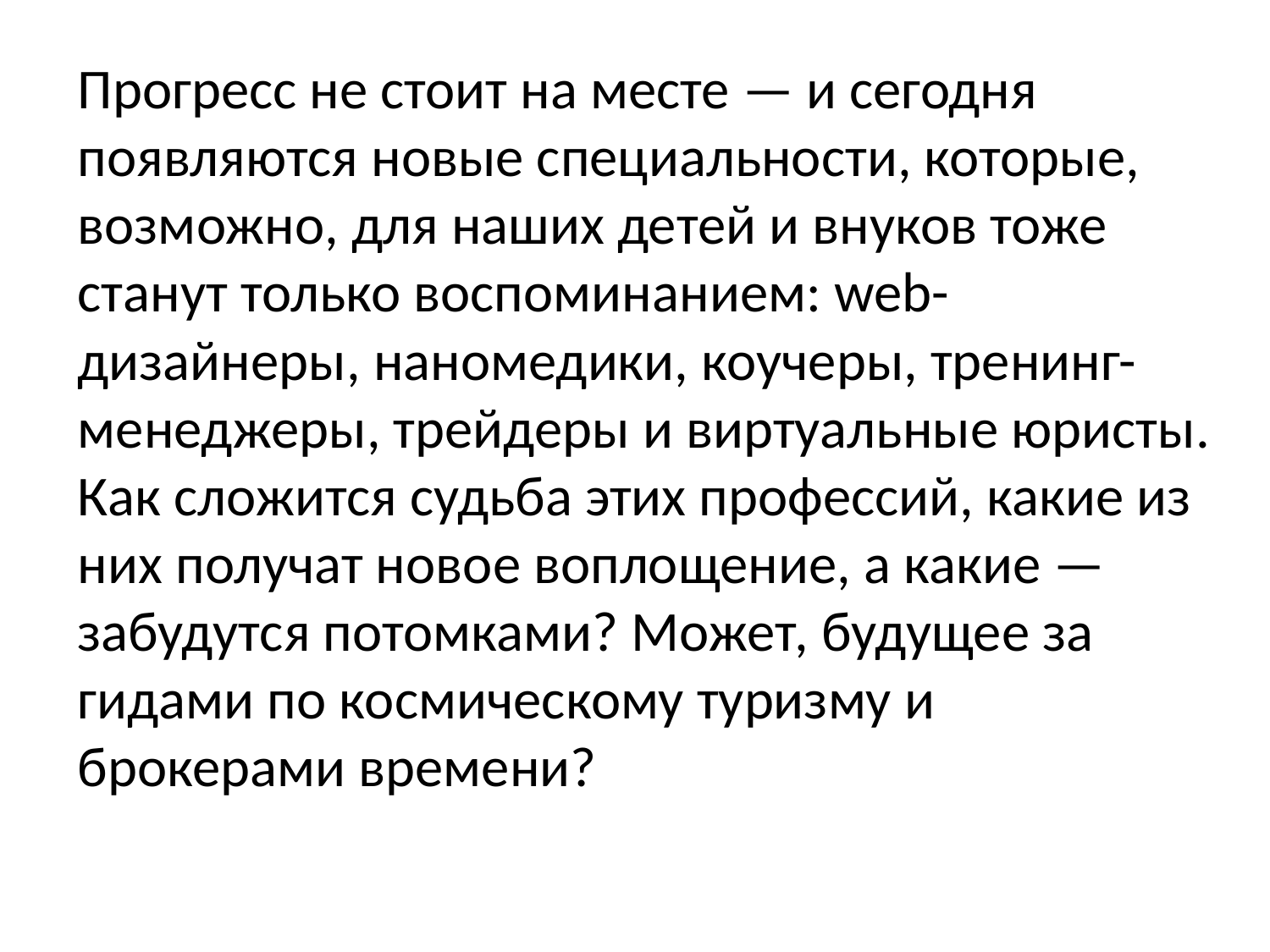

Прогресс не стоит на месте — и сегодня появляются новые специальности, которые, возможно, для наших детей и внуков тоже станут только воспоминанием: web-дизайнеры, наномедики, коучеры, тренинг-менеджеры, трейдеры и виртуальные юристы. Как сложится судьба этих профессий, какие из них получат новое воплощение, а какие — забудутся потомками? Может, будущее за гидами по космическому туризму и брокерами времени?